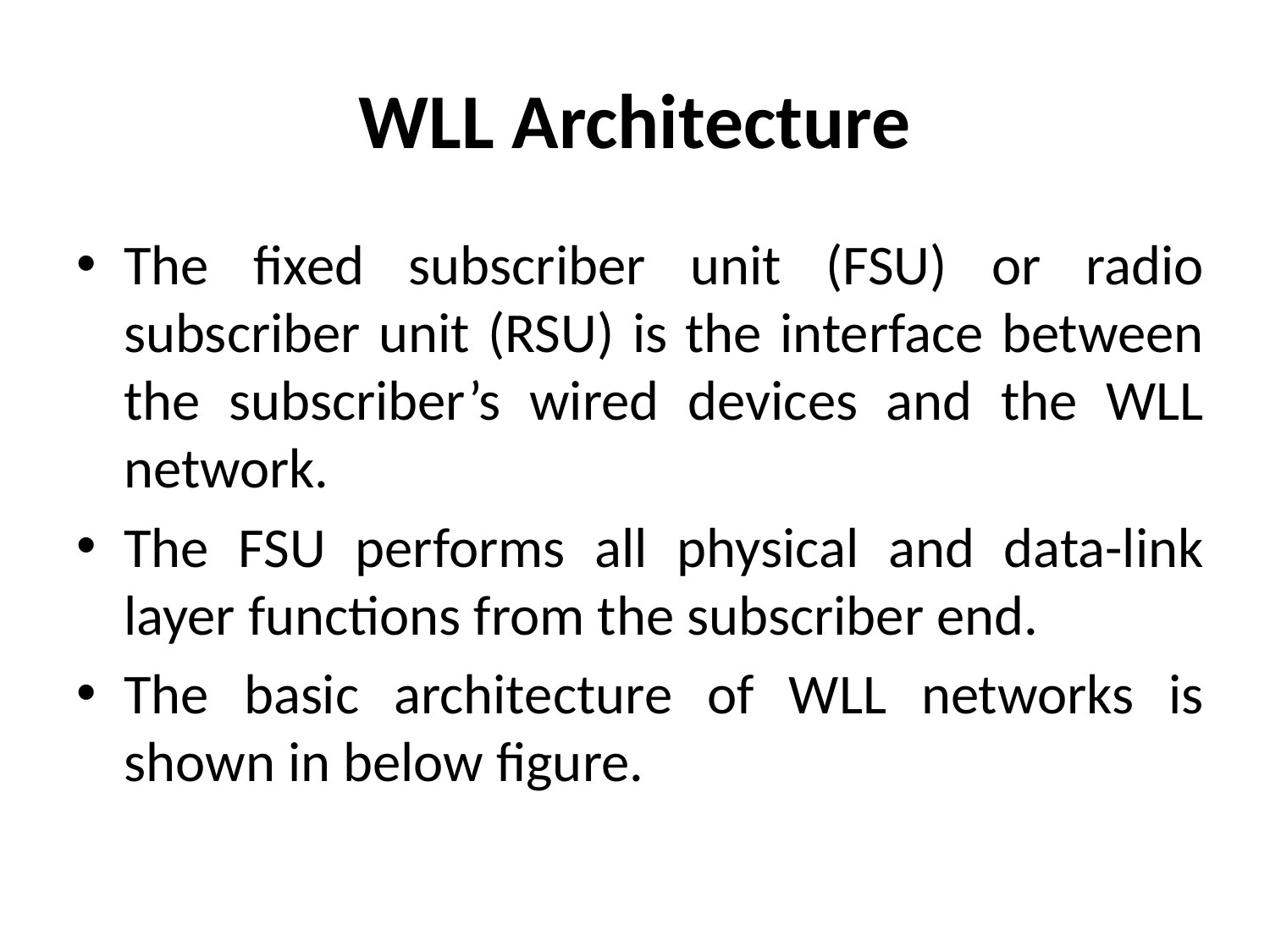

# WLL Architecture
The fixed subscriber unit (FSU) or radio subscriber unit (RSU) is the interface between the subscriber’s wired devices and the WLL network.
The FSU performs all physical and data-link layer functions from the subscriber end.
The basic architecture of WLL networks is shown in below figure.